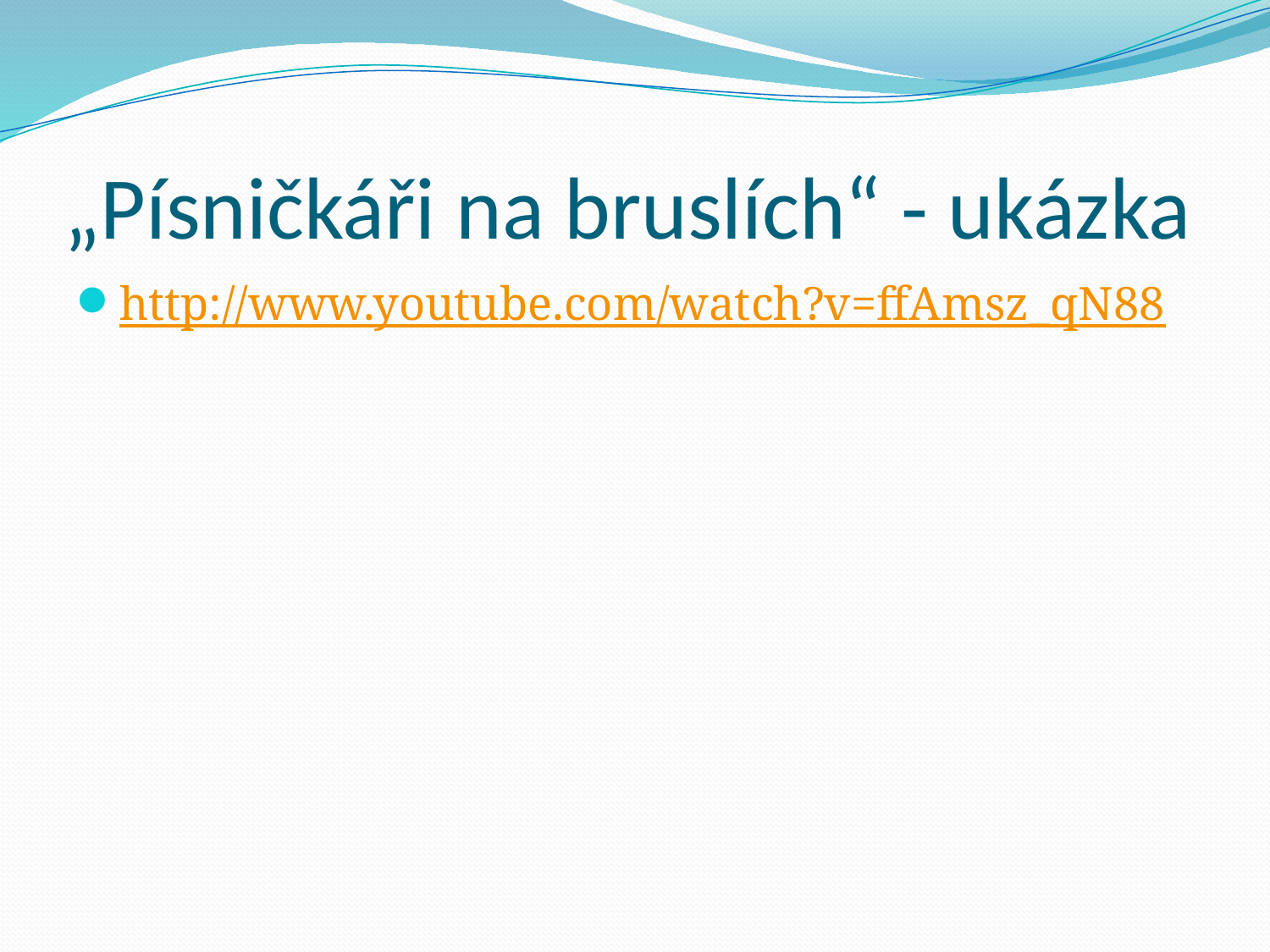

# „Písničkáři na bruslích“ - ukázka
http://www.youtube.com/watch?v=ffAmsz_qN88